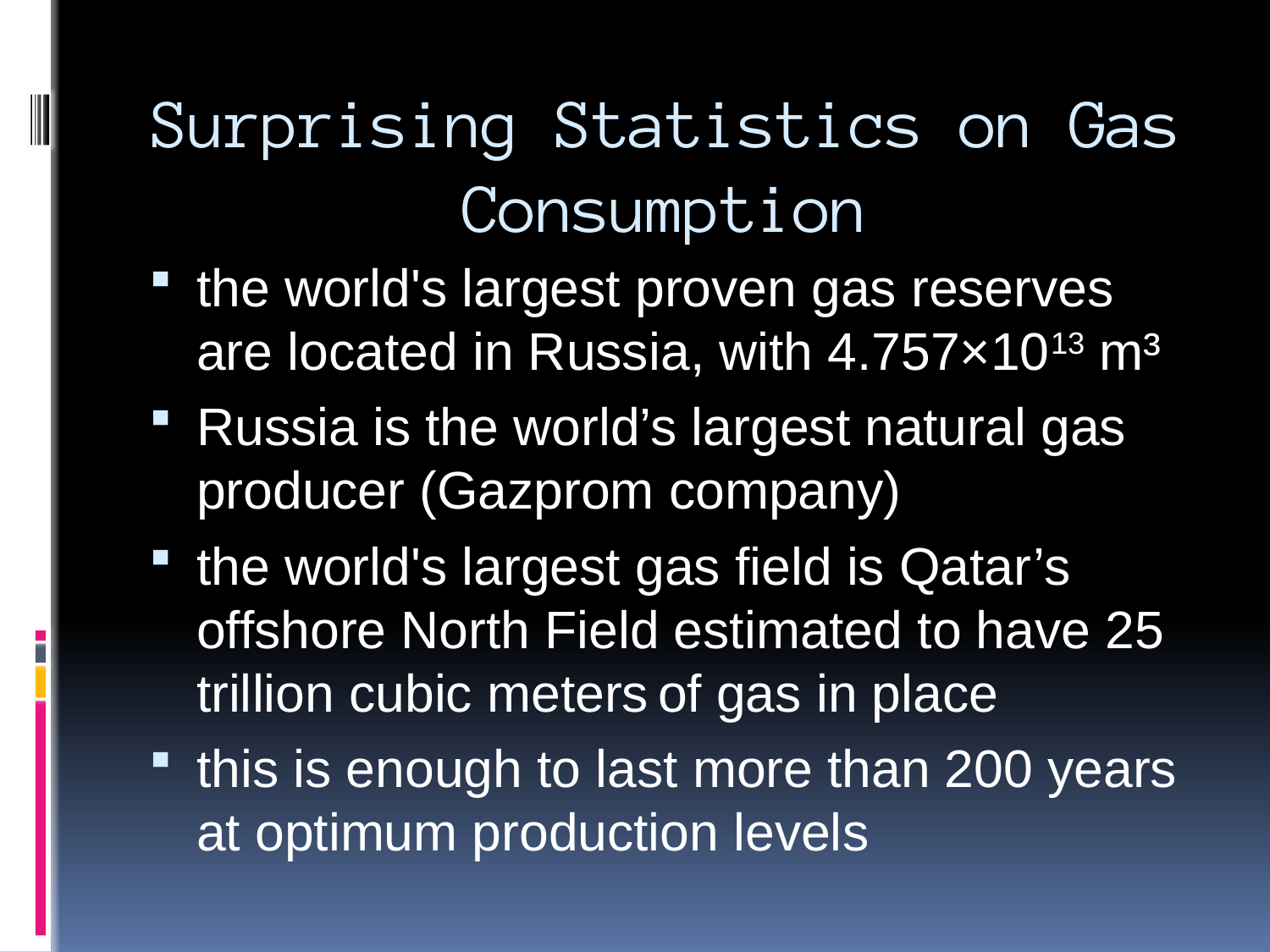

# Surprising Statistics on Gas Consumption
the world's largest proven gas reserves are located in Russia, with 4.757×1013 m³
Russia is the world’s largest natural gas producer (Gazprom company)
the world's largest gas field is Qatar’s offshore North Field estimated to have 25 trillion cubic meters of gas in place
this is enough to last more than 200 years at optimum production levels